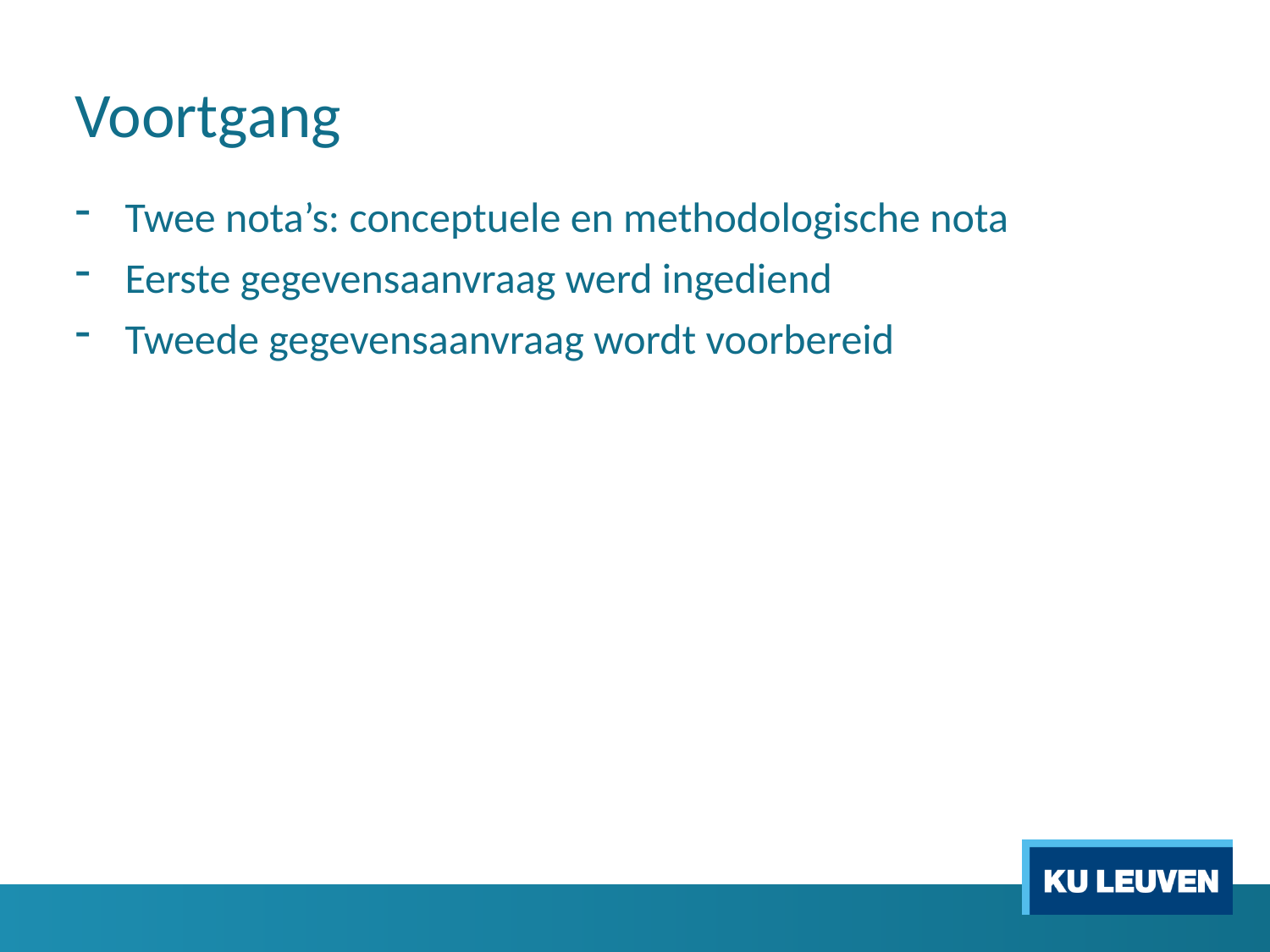

# Voortgang
Twee nota’s: conceptuele en methodologische nota
Eerste gegevensaanvraag werd ingediend
Tweede gegevensaanvraag wordt voorbereid